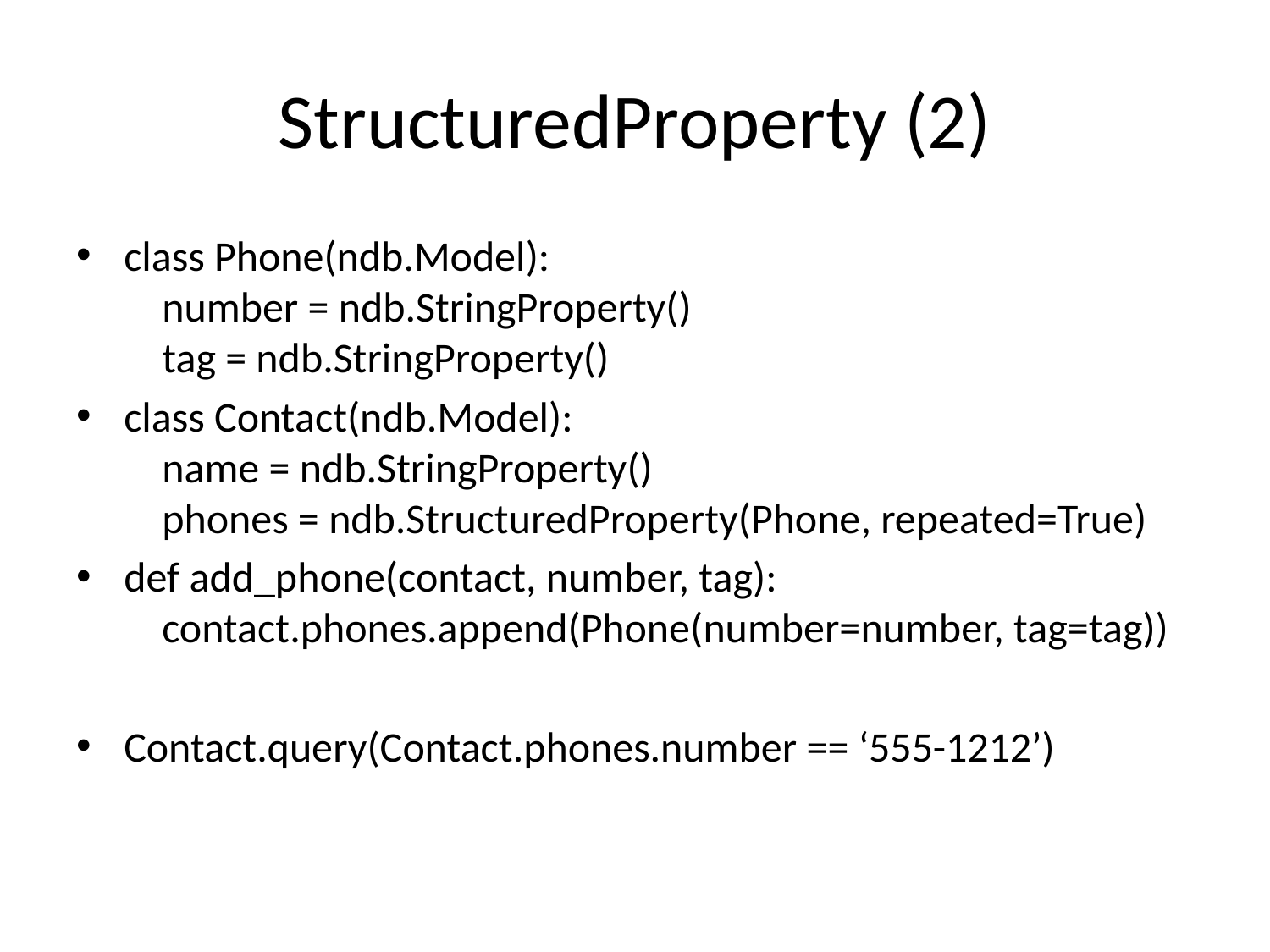

# StructuredProperty (2)
class Phone(ndb.Model):
    number = ndb.StringProperty()
    tag = ndb.StringProperty()
class Contact(ndb.Model):
    name = ndb.StringProperty()
    phones = ndb.StructuredProperty(Phone, repeated=True)
def add_phone(contact, number, tag):
    contact.phones.append(Phone(number=number, tag=tag))

Contact.query(Contact.phones.number == ‘555-1212’)